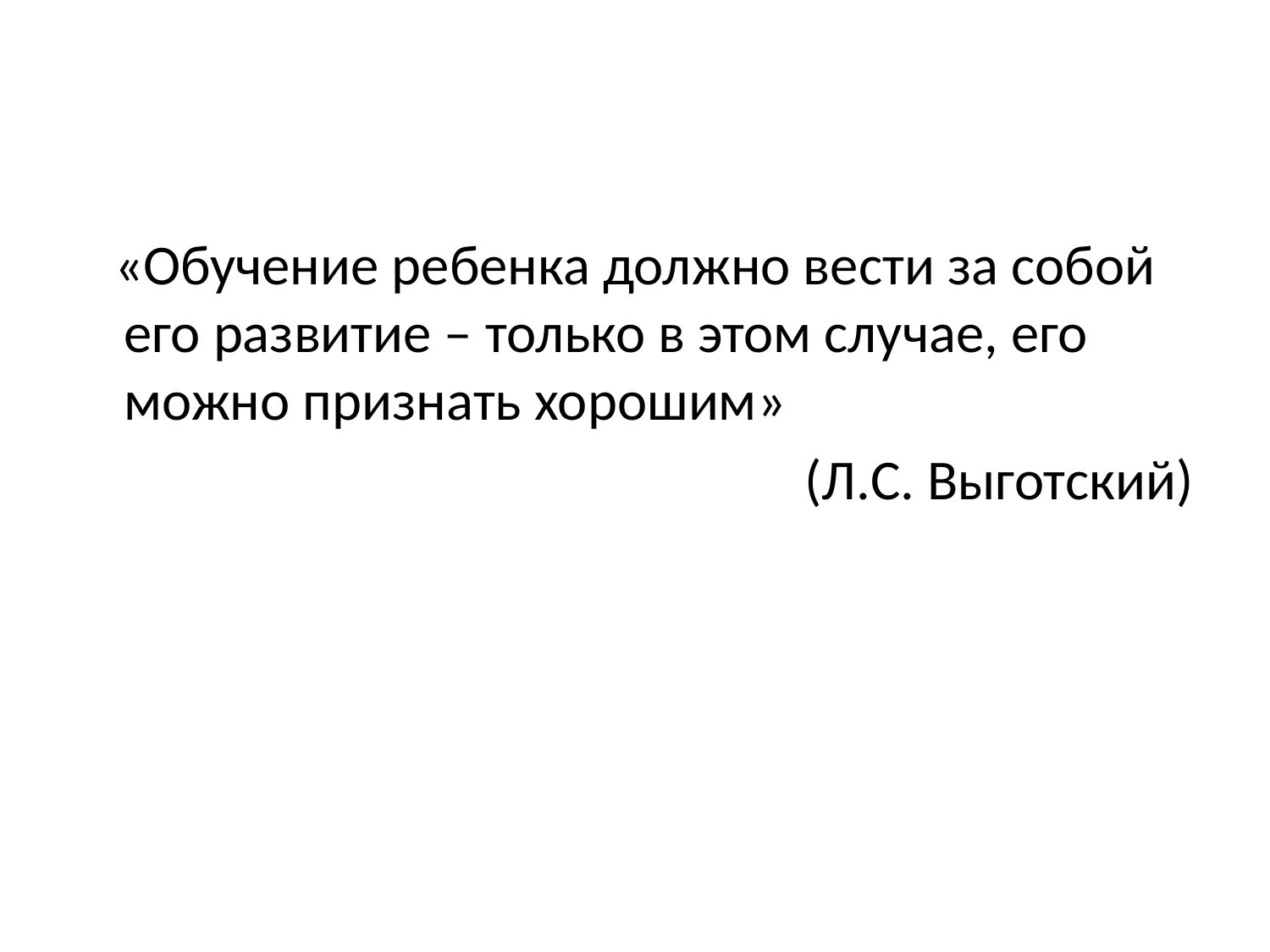

«Обучение ребенка должно вести за собой его развитие – только в этом случае, его можно признать хорошим»
(Л.С. Выготский)